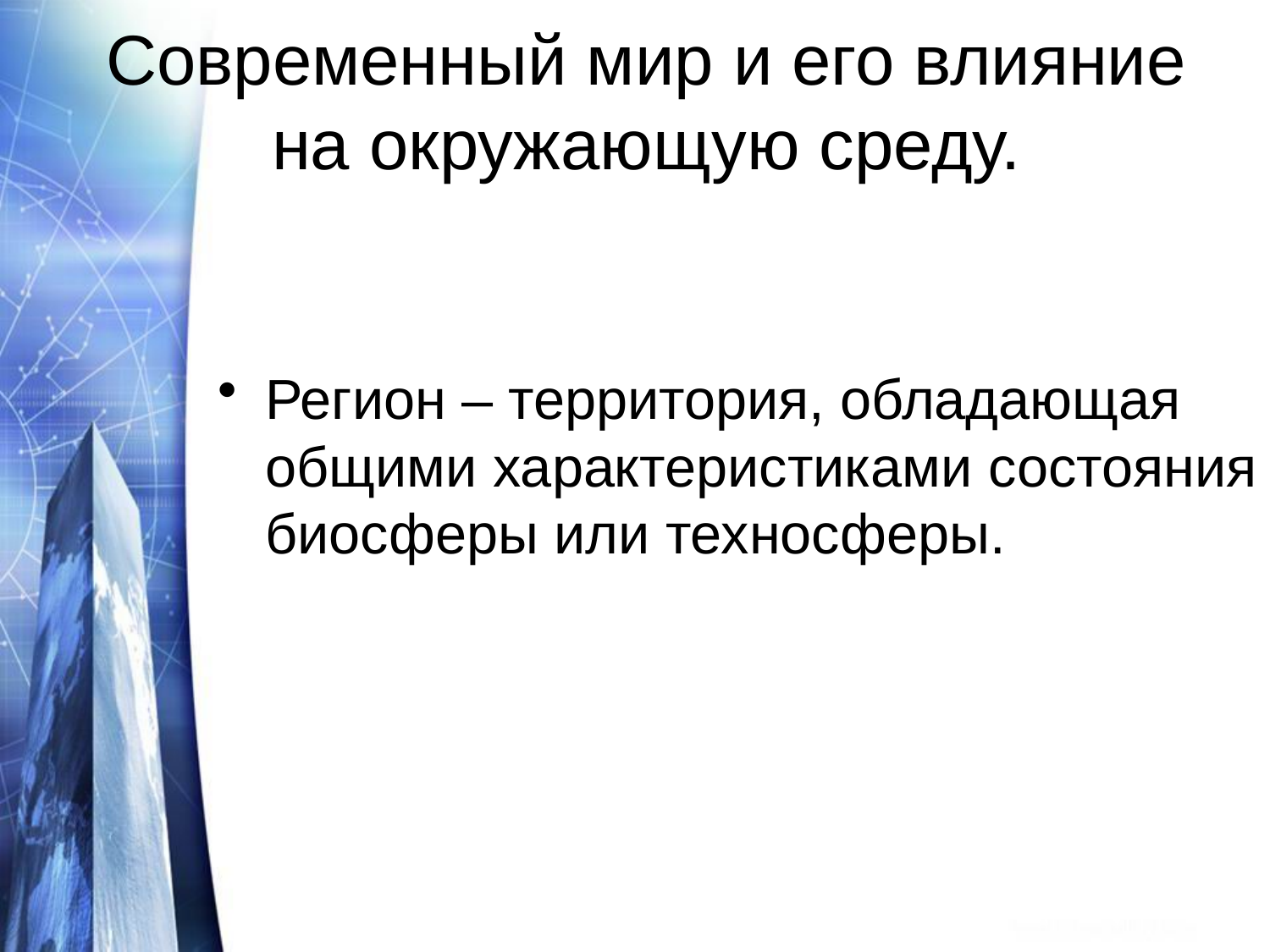

# Современный мир и его влияние на окружающую среду.
Регион – территория, обладающая общими характеристиками состояния биосферы или техносферы.